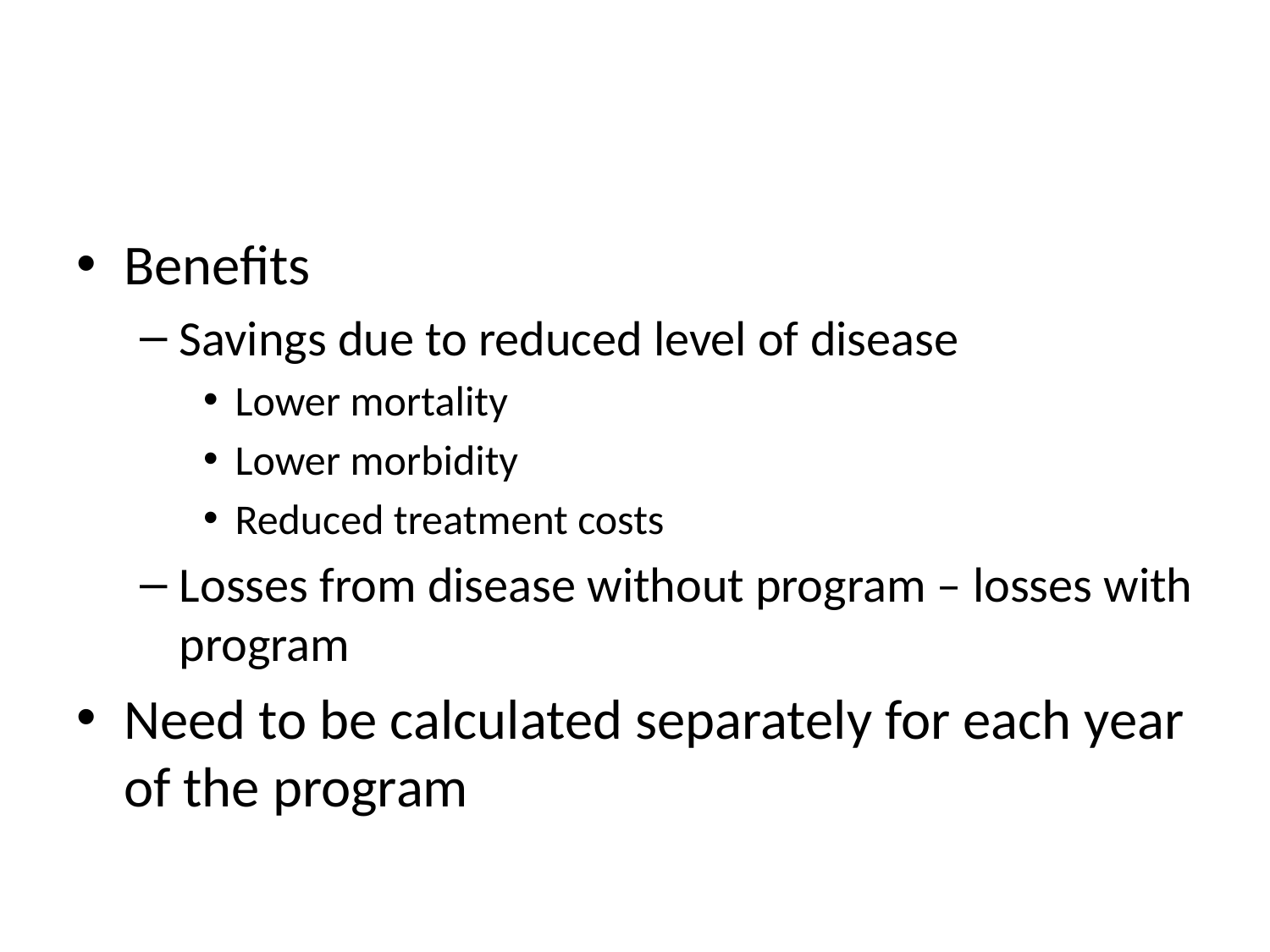

#
Benefits
Savings due to reduced level of disease
Lower mortality
Lower morbidity
Reduced treatment costs
Losses from disease without program – losses with program
Need to be calculated separately for each year of the program